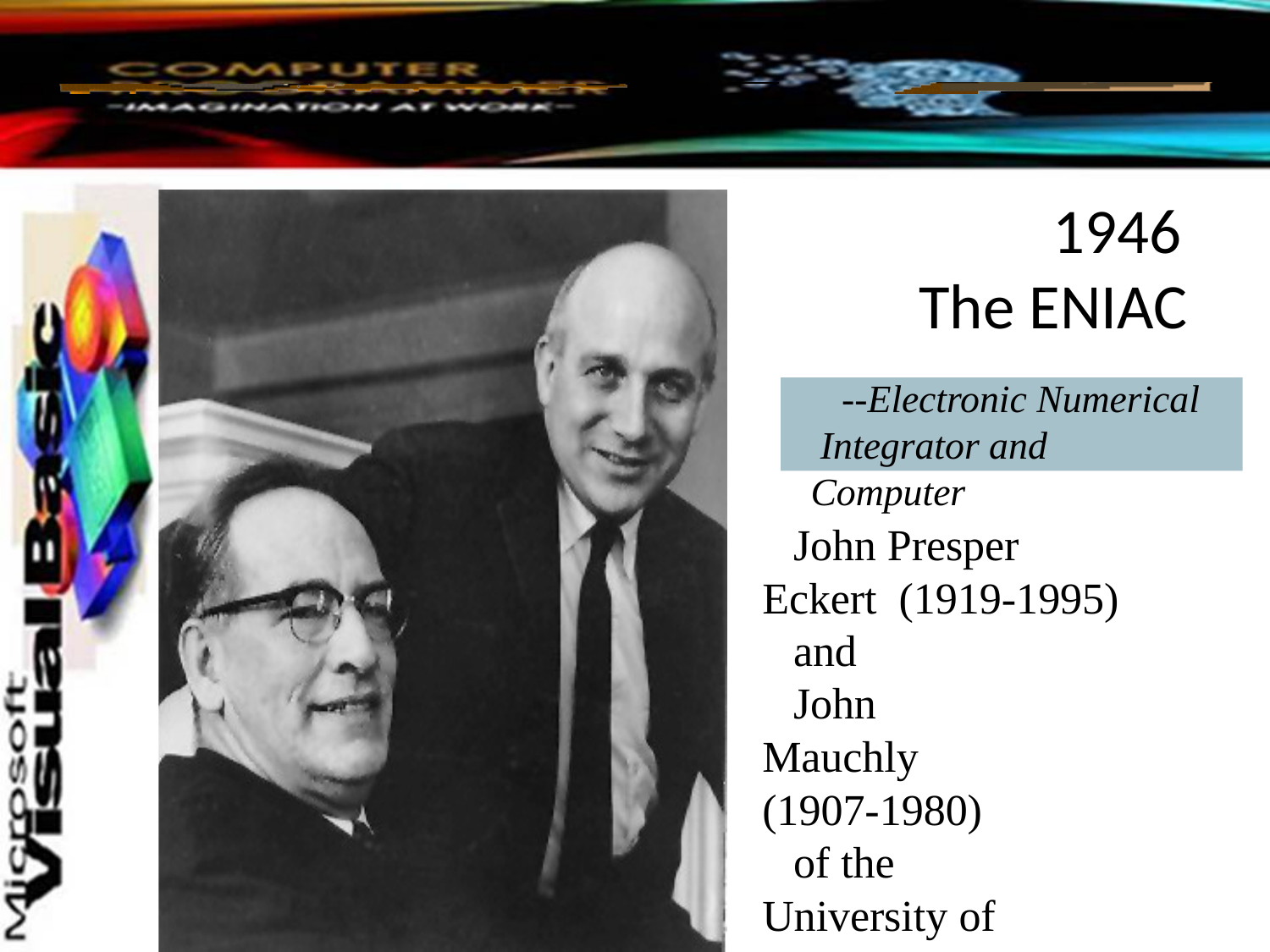

# 1946
The ENIAC

--Electronic Numerical  Integrator and Computer
John Presper Eckert  (1919-1995)
and
John Mauchly  (1907-1980)
of the  University of
Pennsylvania Moore  School of Engineering